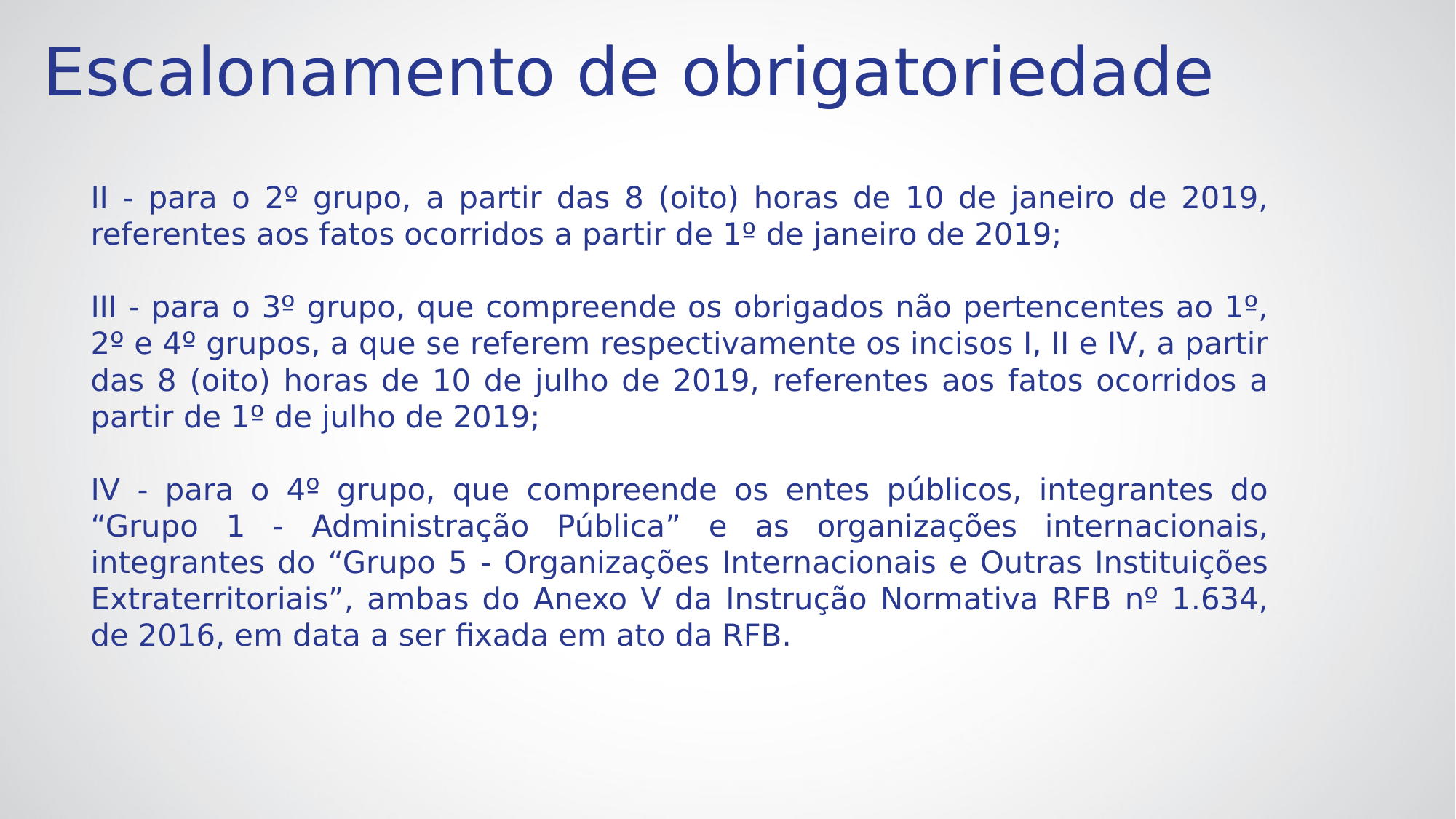

Escalonamento de obrigatoriedade

II - para o 2º grupo, a partir das 8 (oito) horas de 10 de janeiro de 2019, referentes aos fatos ocorridos a partir de 1º de janeiro de 2019;

III - para o 3º grupo, que compreende os obrigados não pertencentes ao 1º, 2º e 4º grupos, a que se referem respectivamente os incisos I, II e IV, a partir das 8 (oito) horas de 10 de julho de 2019, referentes aos fatos ocorridos a partir de 1º de julho de 2019;

IV - para o 4º grupo, que compreende os entes públicos, integrantes do “Grupo 1 - Administração Pública” e as organizações internacionais, integrantes do “Grupo 5 - Organizações Internacionais e Outras Instituições Extraterritoriais”, ambas do Anexo V da Instrução Normativa RFB nº 1.634, de 2016, em data a ser fixada em ato da RFB.